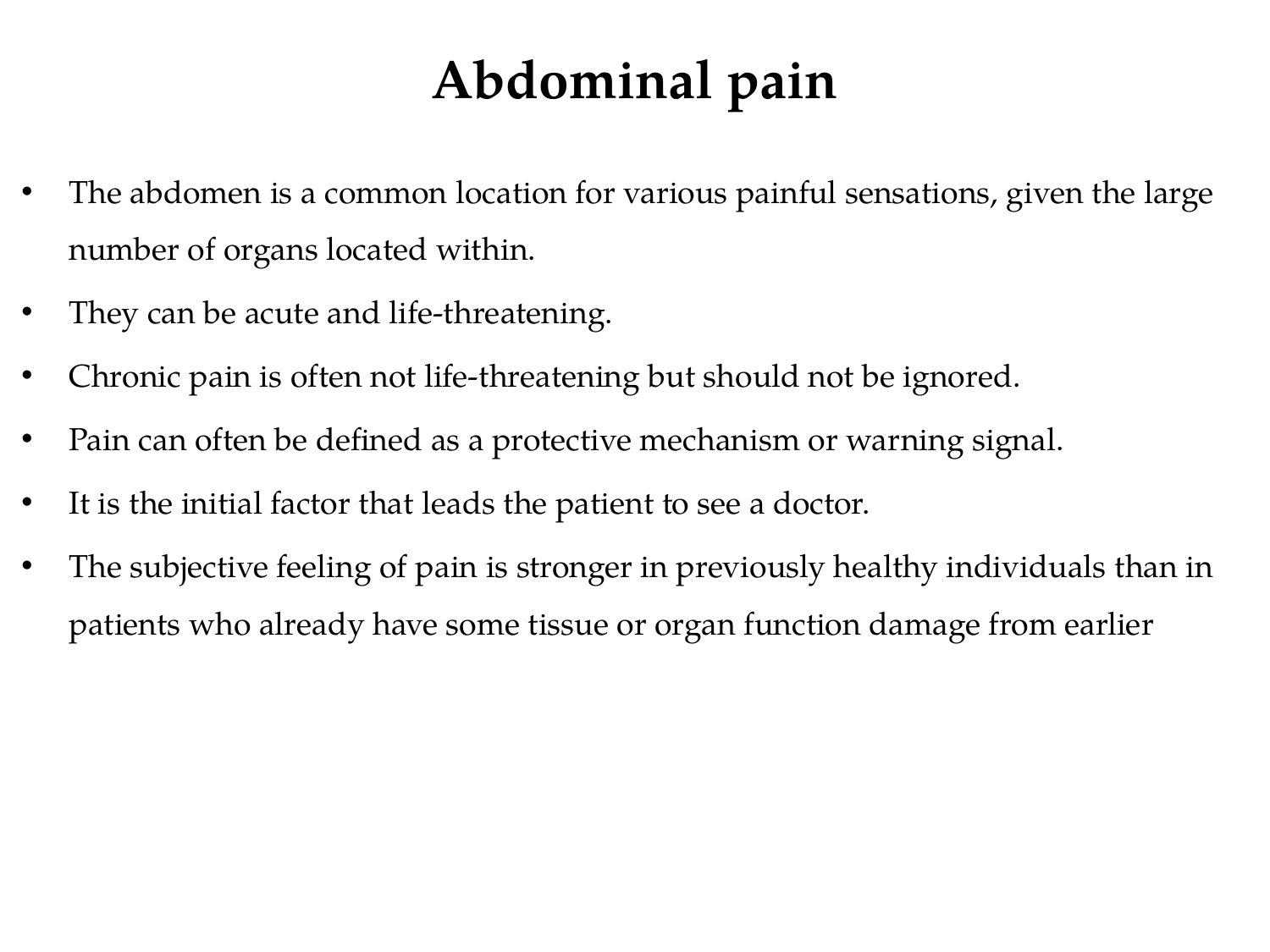

# Abdominal pain
The abdomen is a common location for various painful sensations, given the large number of organs located within.
They can be acute and life-threatening.
Chronic pain is often not life-threatening but should not be ignored.
Pain can often be defined as a protective mechanism or warning signal.
It is the initial factor that leads the patient to see a doctor.
The subjective feeling of pain is stronger in previously healthy individuals than in patients who already have some tissue or organ function damage from earlier